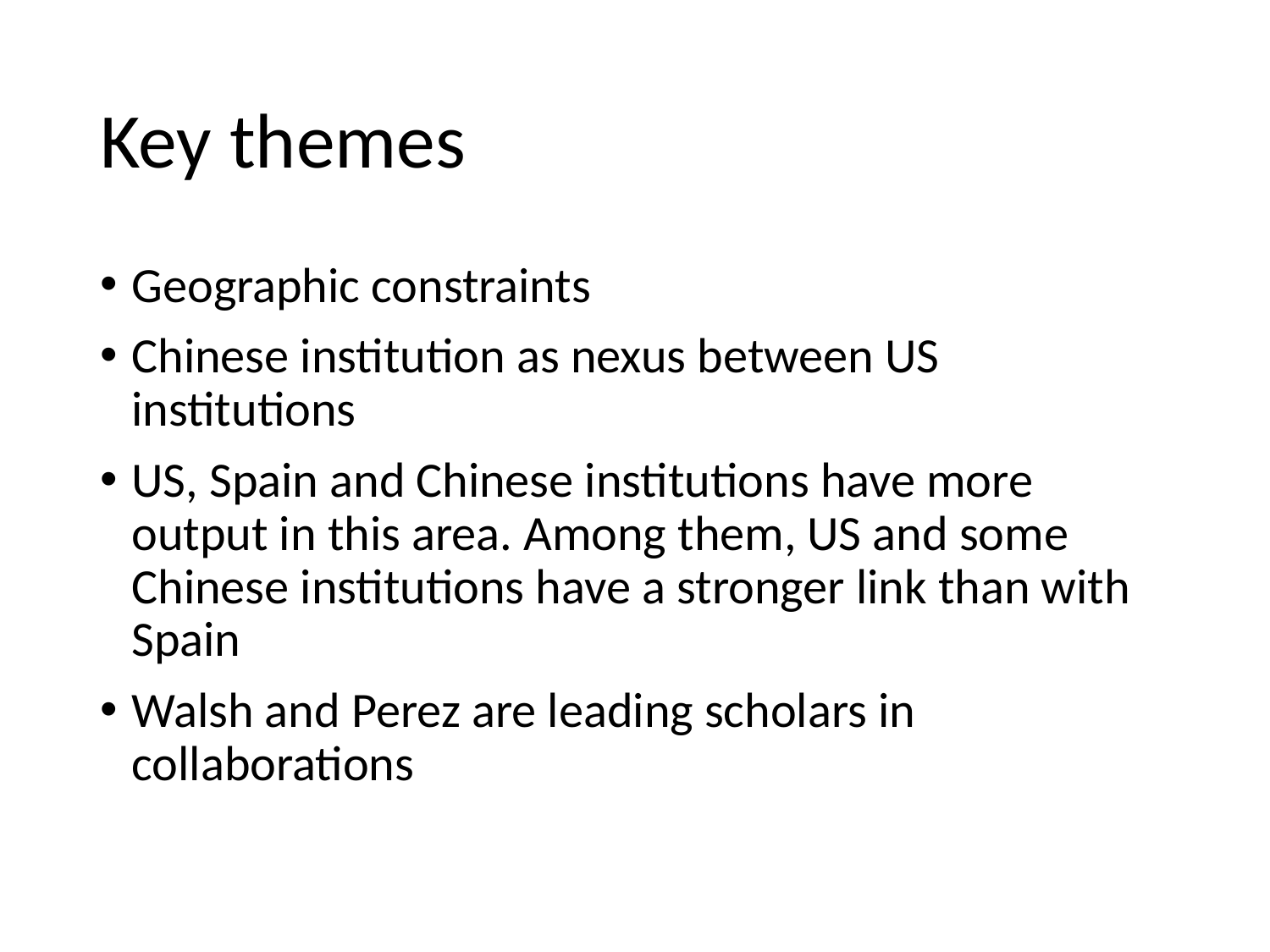

# Key themes
Geographic constraints
Chinese institution as nexus between US institutions
US, Spain and Chinese institutions have more output in this area. Among them, US and some Chinese institutions have a stronger link than with Spain
Walsh and Perez are leading scholars in collaborations